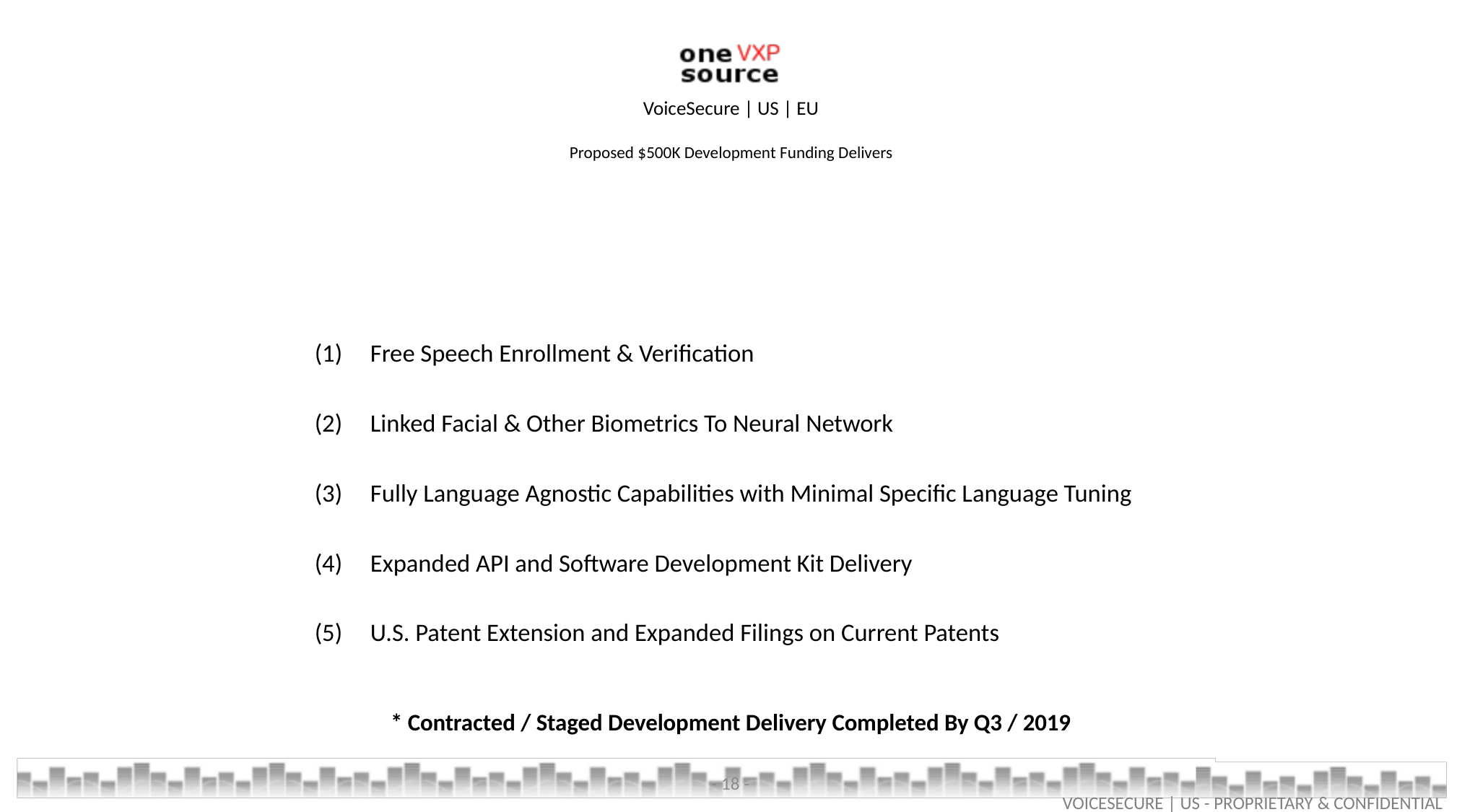

# VoiceSecure | US | EU Proposed $500K Development Funding Delivers

(1)     Free Speech Enrollment & Verification

(2)     Linked Facial & Other Biometrics To Neural Network

(3)     Fully Language Agnostic Capabilities with Minimal Specific Language Tuning

(4)     Expanded API and Software Development Kit Delivery

(5)     U.S. Patent Extension and Expanded Filings on Current Patents

* Contracted / Staged Development Delivery Completed By Q3 / 2019
- 18 -
VOICESECURE | US - PROPRIETARY & CONFIDENTIAL